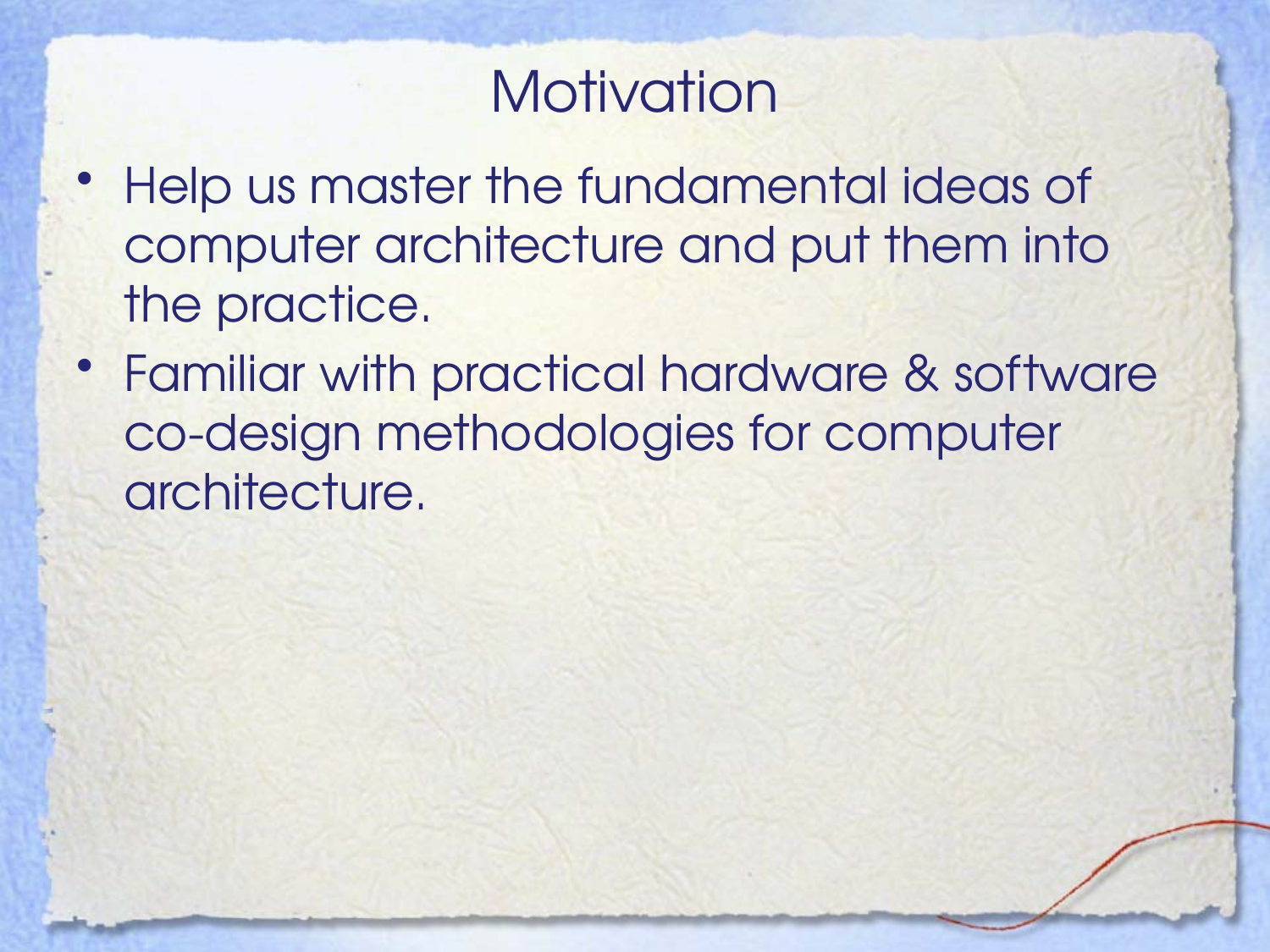

# Motivation
Help us master the fundamental ideas of computer architecture and put them into the practice.
Familiar with practical hardware & software co-design methodologies for computer architecture.